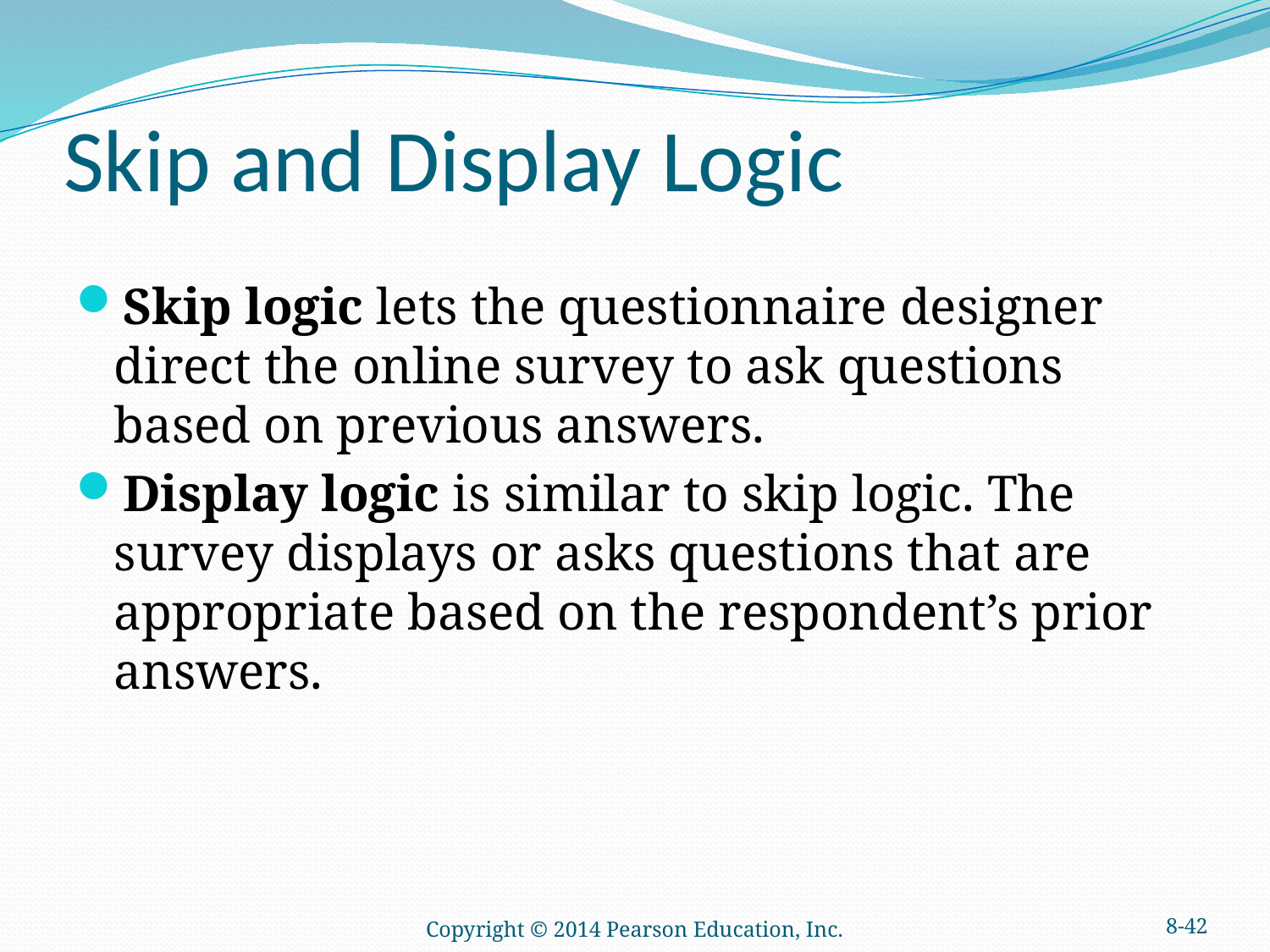

# Skip and Display Logic
Skip logic lets the questionnaire designer direct the online survey to ask questions based on previous answers.
Display logic is similar to skip logic. The survey displays or asks questions that are appropriate based on the respondent’s prior answers.